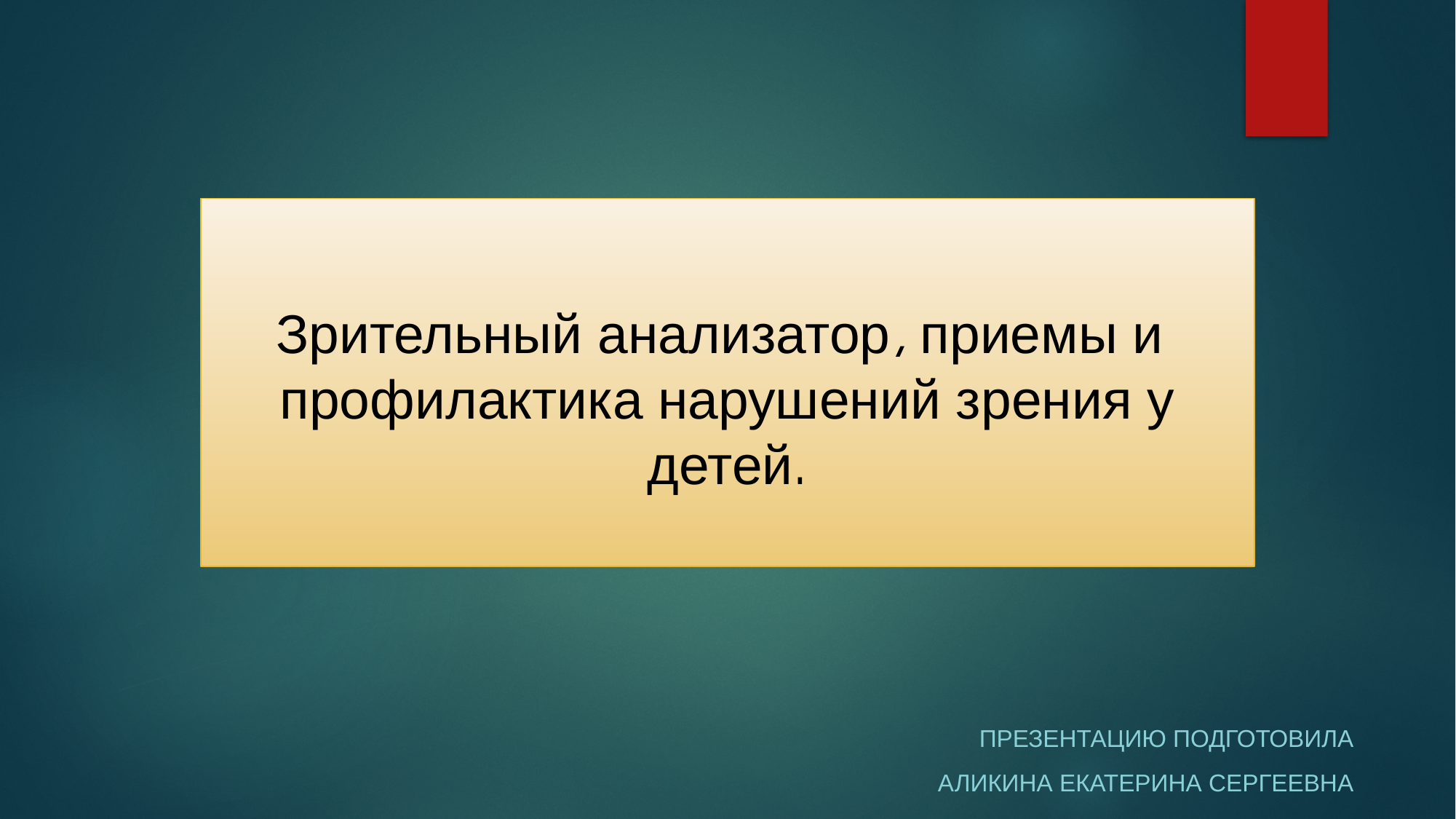

# Зрительный анализатор, приемы и  профилактика нарушений зрения у детей.
Презентацию подготовила
Аликина Екатерина Сергеевна